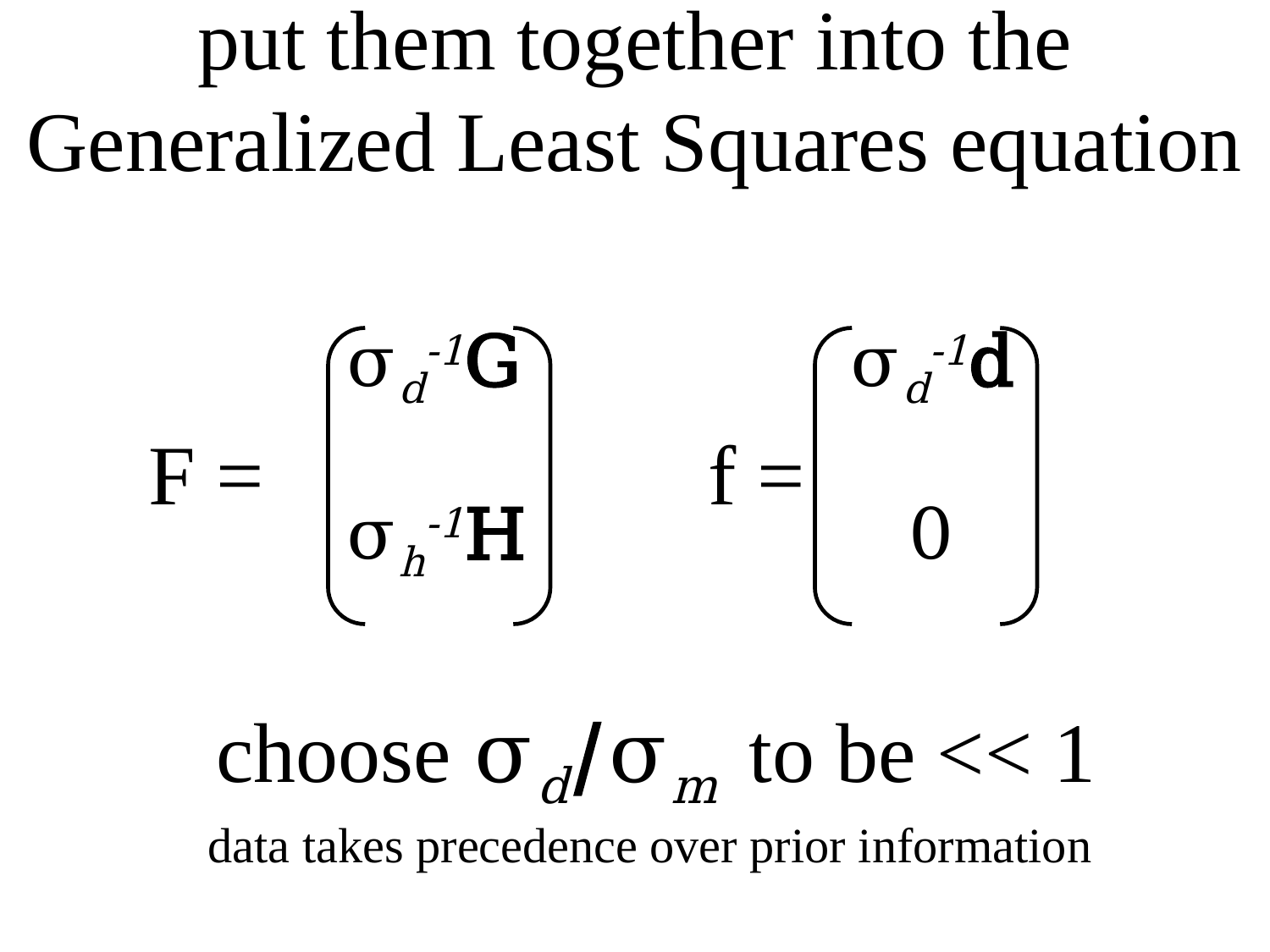

# put them together into the Generalized Least Squares equation
F =
f =
| σd-1G |
| --- |
| σh-1H |
| σd-1d |
| --- |
| 0 |

choose σd/σm  to be << 1
data takes precedence over prior information